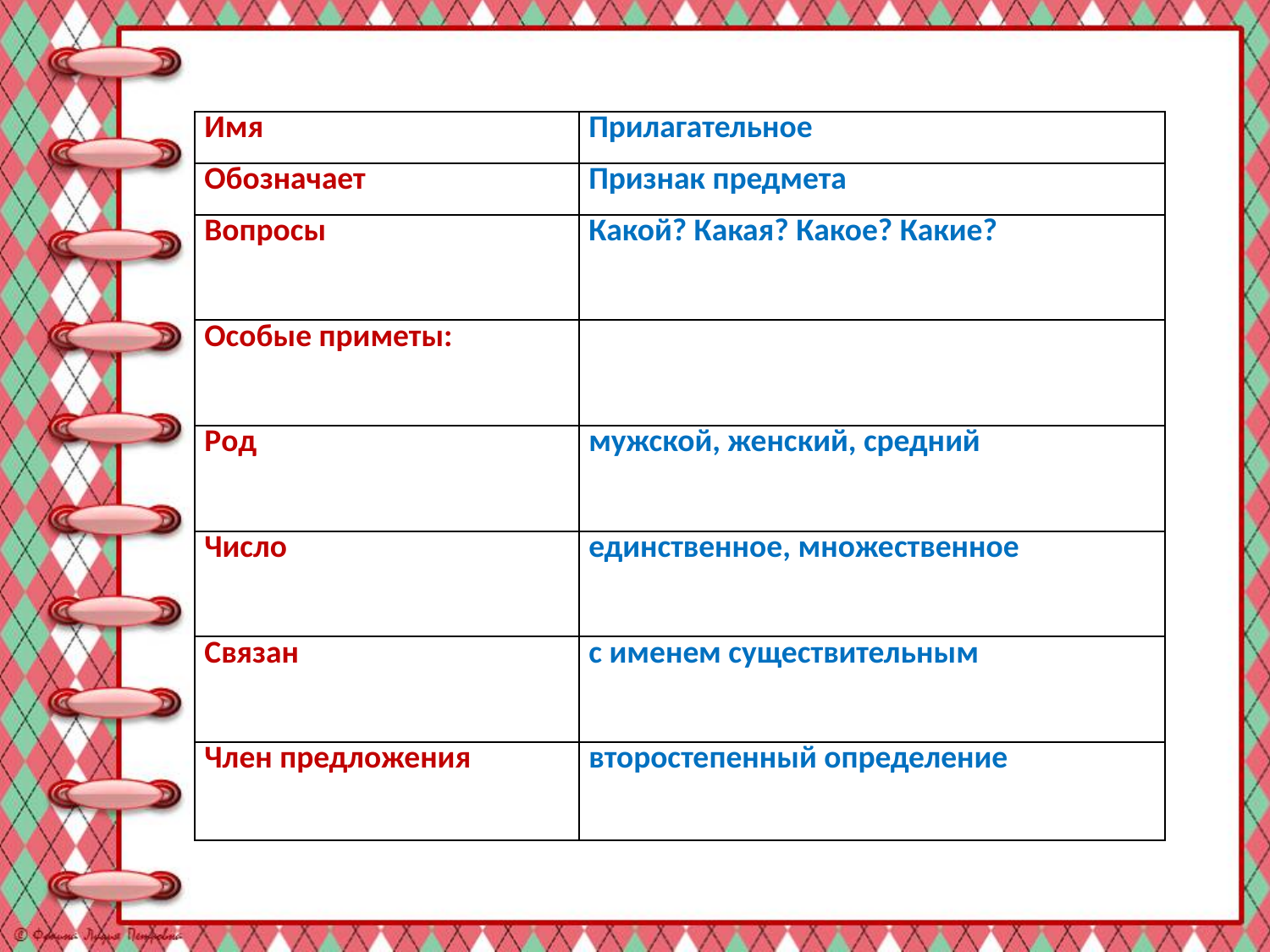

#
| Имя | Прилагательное |
| --- | --- |
| Обозначает | Признак предмета |
| Вопросы | Какой? Какая? Какое? Какие? |
| Особые приметы: |  |
| Род | мужской, женский, средний |
| Число | единственное, множественное |
| Связан | с именем существительным |
| Член предложения | второстепенный определение |